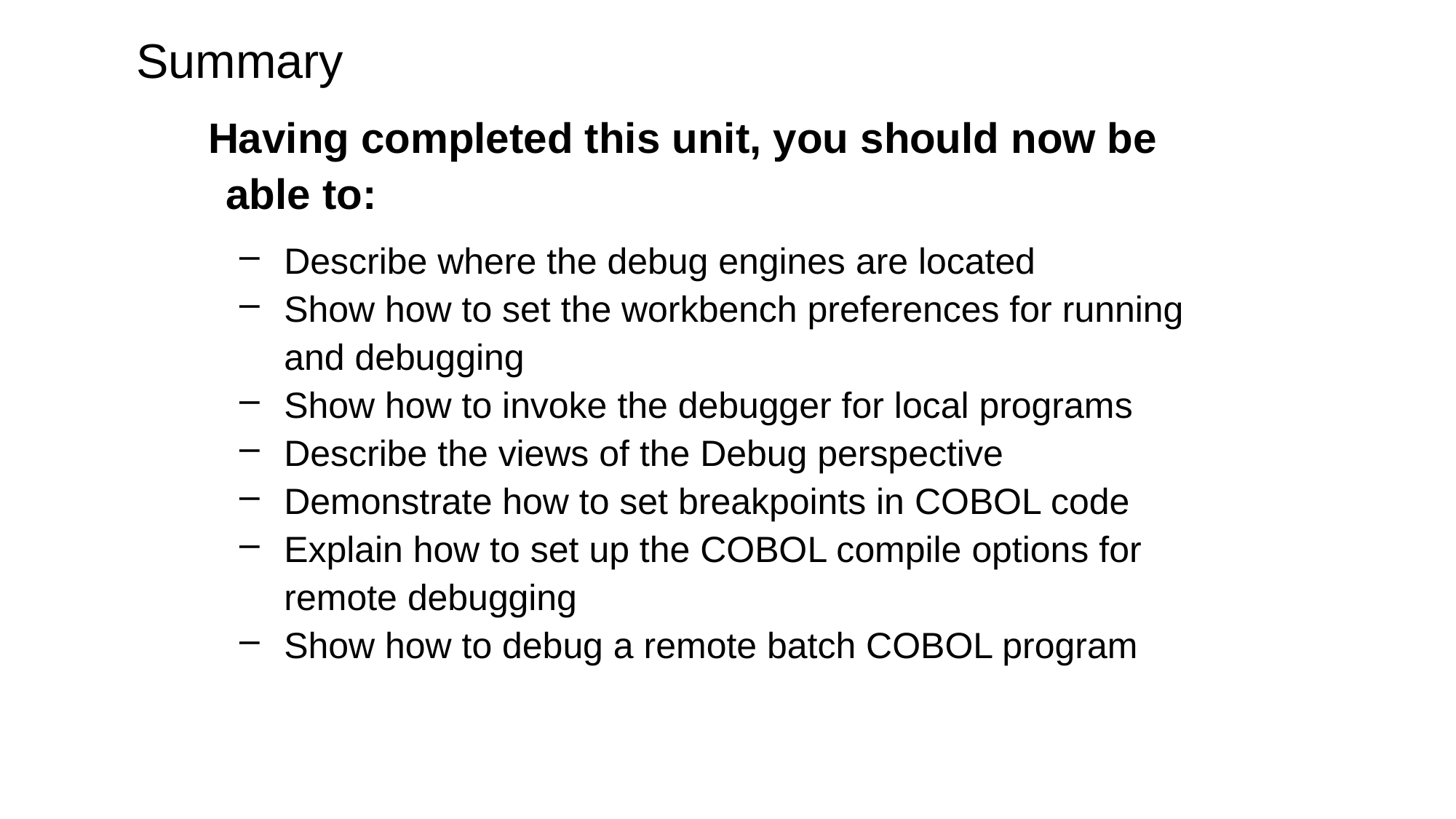

# Summary
Having completed this unit, you should now be able to:

Describe where the debug engines are located
Show how to set the workbench preferences for running and debugging
Show how to invoke the debugger for local programs
Describe the views of the Debug perspective
Demonstrate how to set breakpoints in COBOL code
Explain how to set up the COBOL compile options for remote debugging
Show how to debug a remote batch COBOL program